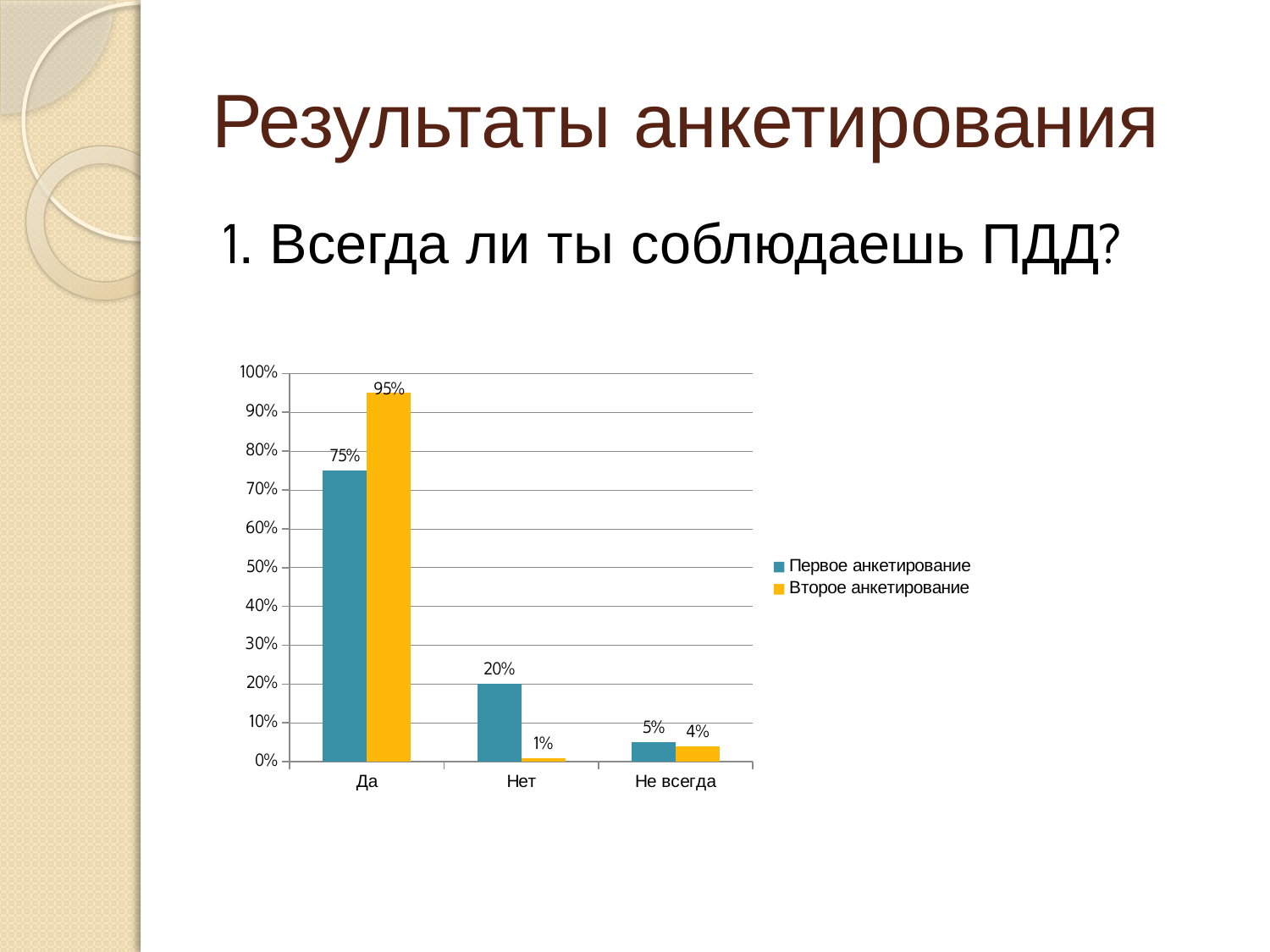

# Результаты анкетирования
1. Всегда ли ты соблюдаешь ПДД?

### Chart

| Category | Первое анкетирование | Второе анкетирование |
|---|---|---|
| Да | 0.7500000000000022 | 0.9500000000000006 |
| Нет | 0.2 | 0.010000000000000044 |
| Не всегда | 0.050000000000000114 | 0.04000000000000011 |